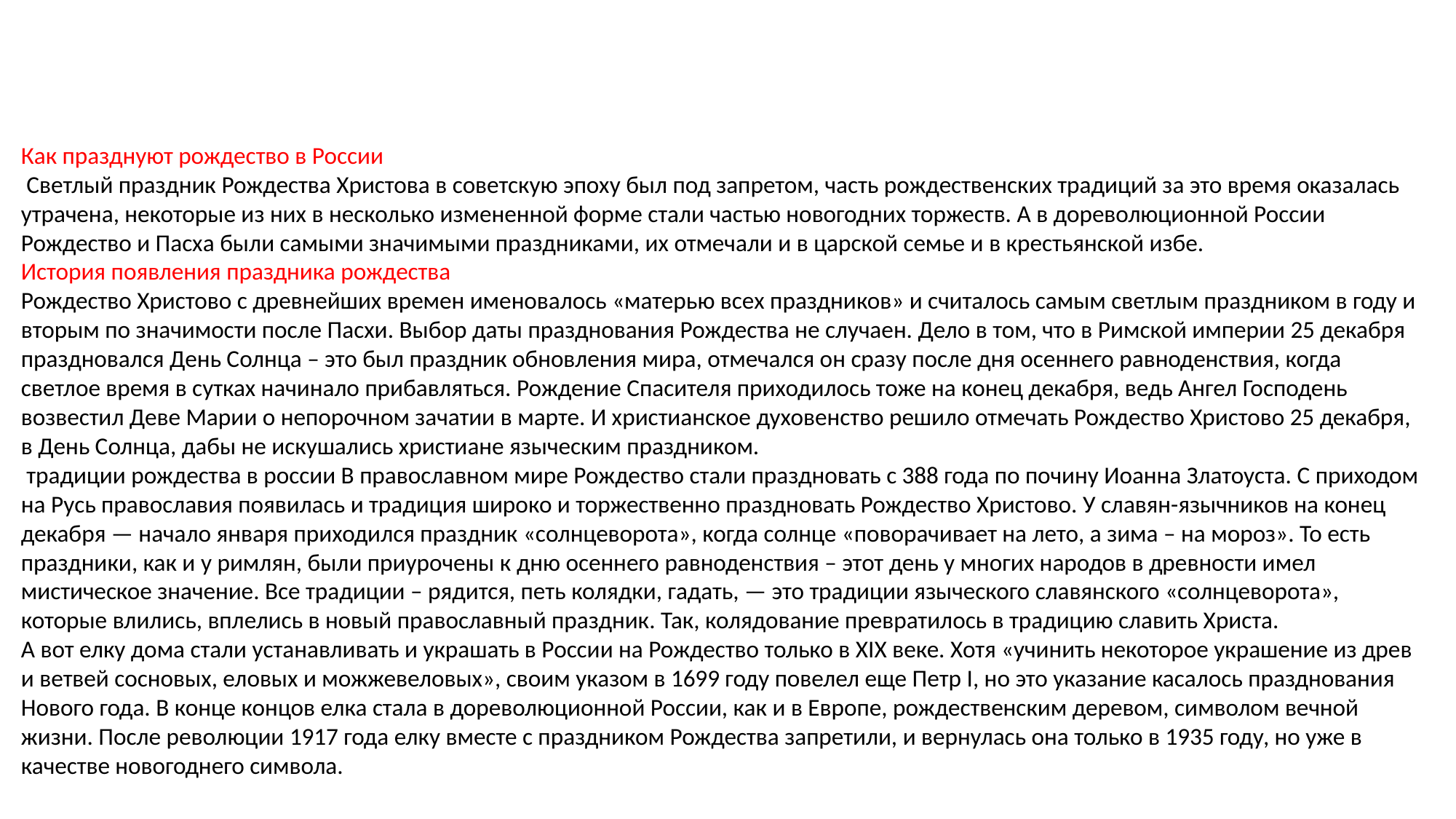

Как празднуют рождество в России
 Светлый праздник Рождества Христова в советскую эпоху был под запретом, часть рождественских традиций за это время оказалась утрачена, некоторые из них в несколько измененной форме стали частью новогодних торжеств. А в дореволюционной России Рождество и Пасха были самыми значимыми праздниками, их отмечали и в царской семье и в крестьянской избе.
История появления праздника рождества
Рождество Христово с древнейших времен именовалось «матерью всех праздников» и считалось самым светлым праздником в году и вторым по значимости после Пасхи. Выбор даты празднования Рождества не случаен. Дело в том, что в Римской империи 25 декабря праздновался День Солнца – это был праздник обновления мира, отмечался он сразу после дня осеннего равноденствия, когда светлое время в сутках начинало прибавляться. Рождение Спасителя приходилось тоже на конец декабря, ведь Ангел Господень возвестил Деве Марии о непорочном зачатии в марте. И христианское духовенство решило отмечать Рождество Христово 25 декабря, в День Солнца, дабы не искушались христиане языческим праздником.
 традиции рождества в россии В православном мире Рождество стали праздновать с 388 года по почину Иоанна Златоуста. С приходом на Русь православия появилась и традиция широко и торжественно праздновать Рождество Христово. У славян-язычников на конец декабря — начало января приходился праздник «солнцеворота», когда солнце «поворачивает на лето, а зима – на мороз». То есть праздники, как и у римлян, были приурочены к дню осеннего равноденствия – этот день у многих народов в древности имел мистическое значение. Все традиции – рядится, петь колядки, гадать, — это традиции языческого славянского «солнцеворота», которые влились, вплелись в новый православный праздник. Так, колядование превратилось в традицию славить Христа.
А вот елку дома стали устанавливать и украшать в России на Рождество только в XIX веке. Хотя «учинить некоторое украшение из древ и ветвей сосновых, еловых и можжевеловых», своим указом в 1699 году повелел еще Петр I, но это указание касалось празднования Нового года. В конце концов елка стала в дореволюционной России, как и в Европе, рождественским деревом, символом вечной жизни. После революции 1917 года елку вместе с праздником Рождества запретили, и вернулась она только в 1935 году, но уже в качестве новогоднего символа.